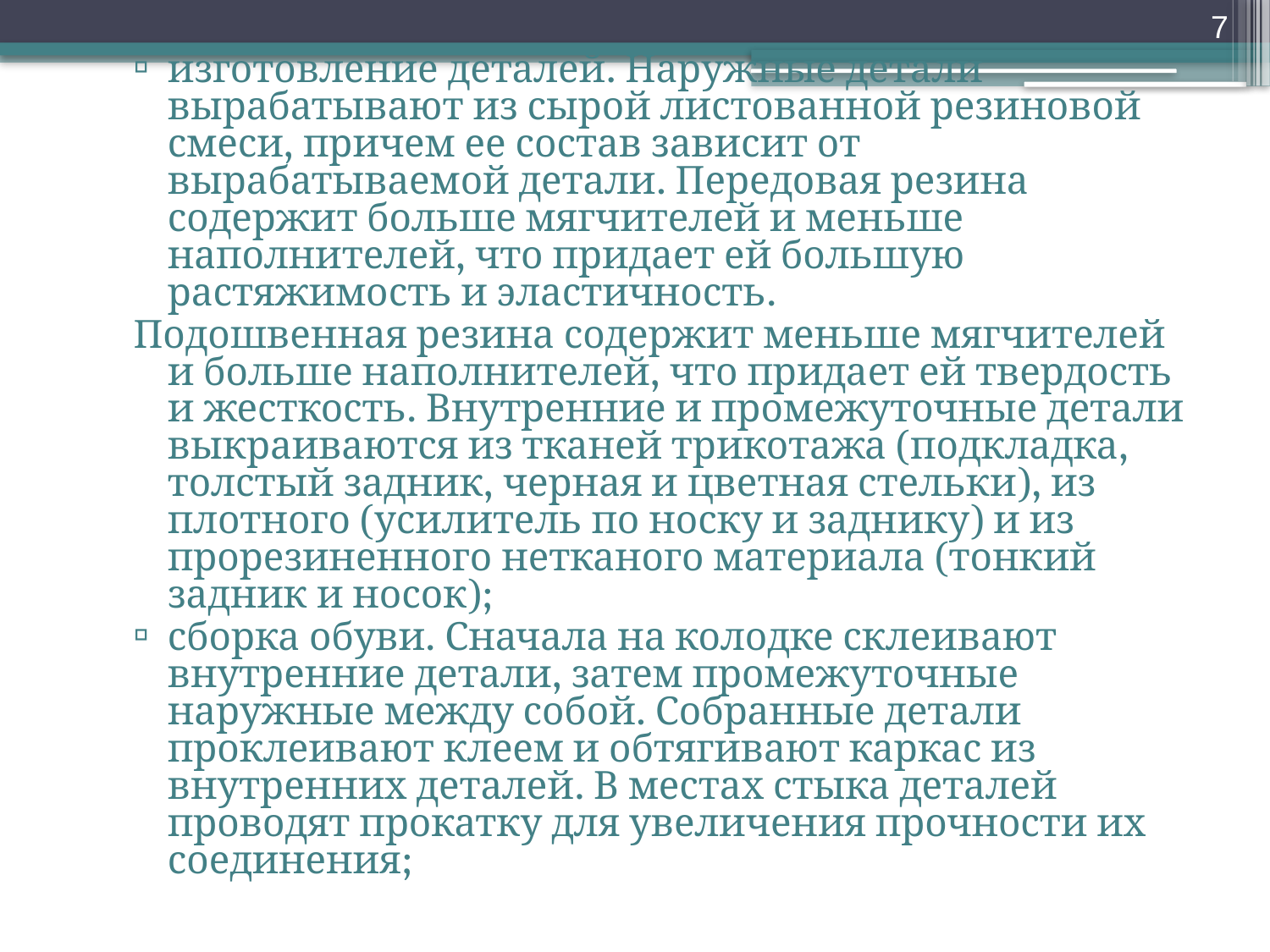

7
изготовление деталей. Наружные детали вырабатывают из сырой листованной резиновой смеси, причем ее состав зависит от вырабатываемой детали. Передовая резина содержит больше мягчителей и меньше наполнителей, что придает ей большую растяжимость и эластичность.
Подошвенная резина содержит меньше мягчителей и больше наполнителей, что придает ей твердость и жесткость. Внутренние и промежуточные детали выкраиваются из тканей трикотажа (подкладка, толстый задник, черная и цветная стельки), из плотного (усилитель по носку и заднику) и из прорезиненного нетканого материала (тонкий задник и носок);
сборка обуви. Сначала на колодке склеивают внутренние детали, затем промежуточные  наружные между собой. Собранные детали проклеивают клеем и обтягивают каркас из внутренних деталей. В местах стыка деталей проводят прокатку для увеличения прочности их соединения;